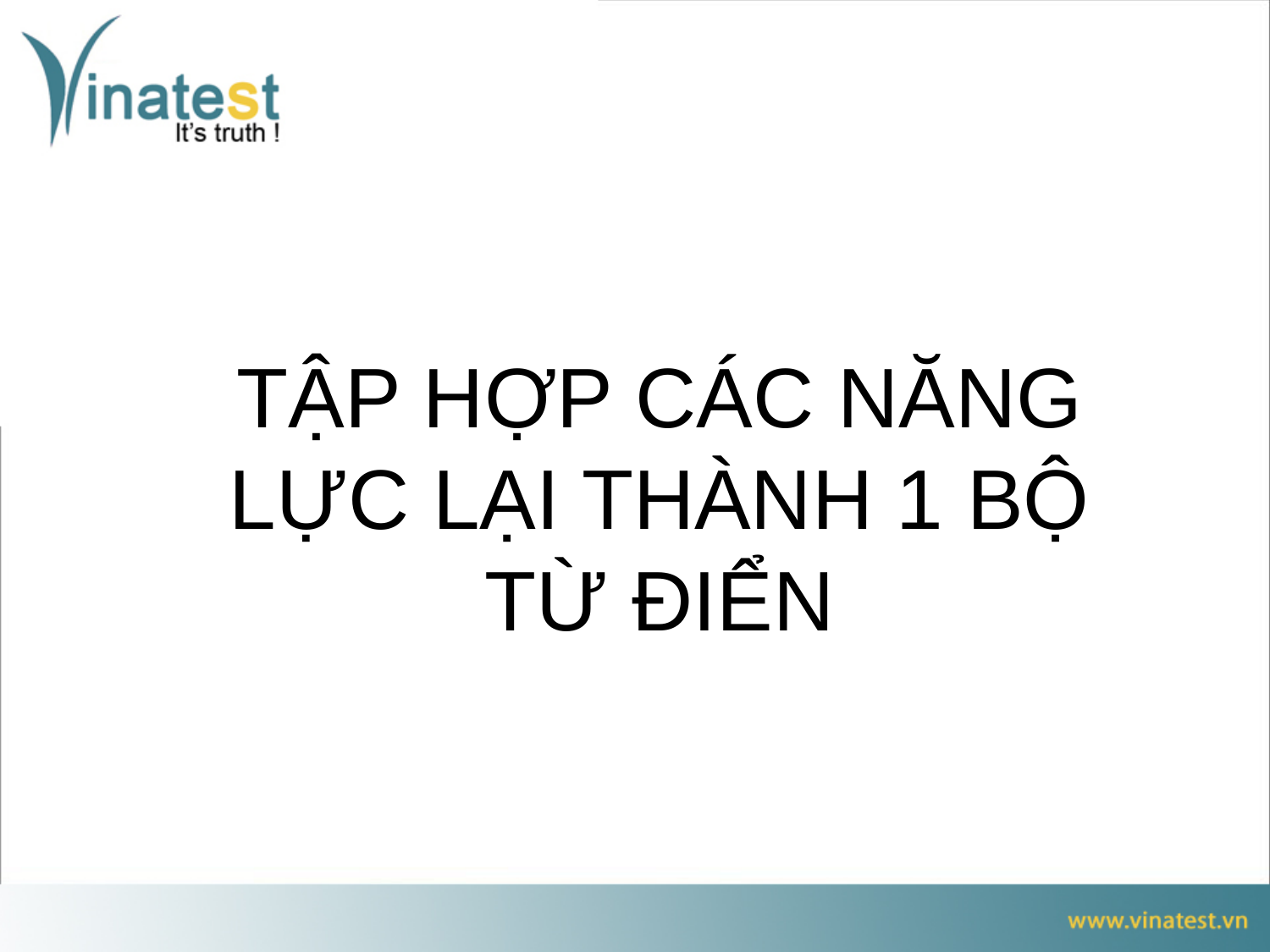

TẬP HỢP CÁC NĂNG LỰC LẠI THÀNH 1 BỘ TỪ ĐIỂN